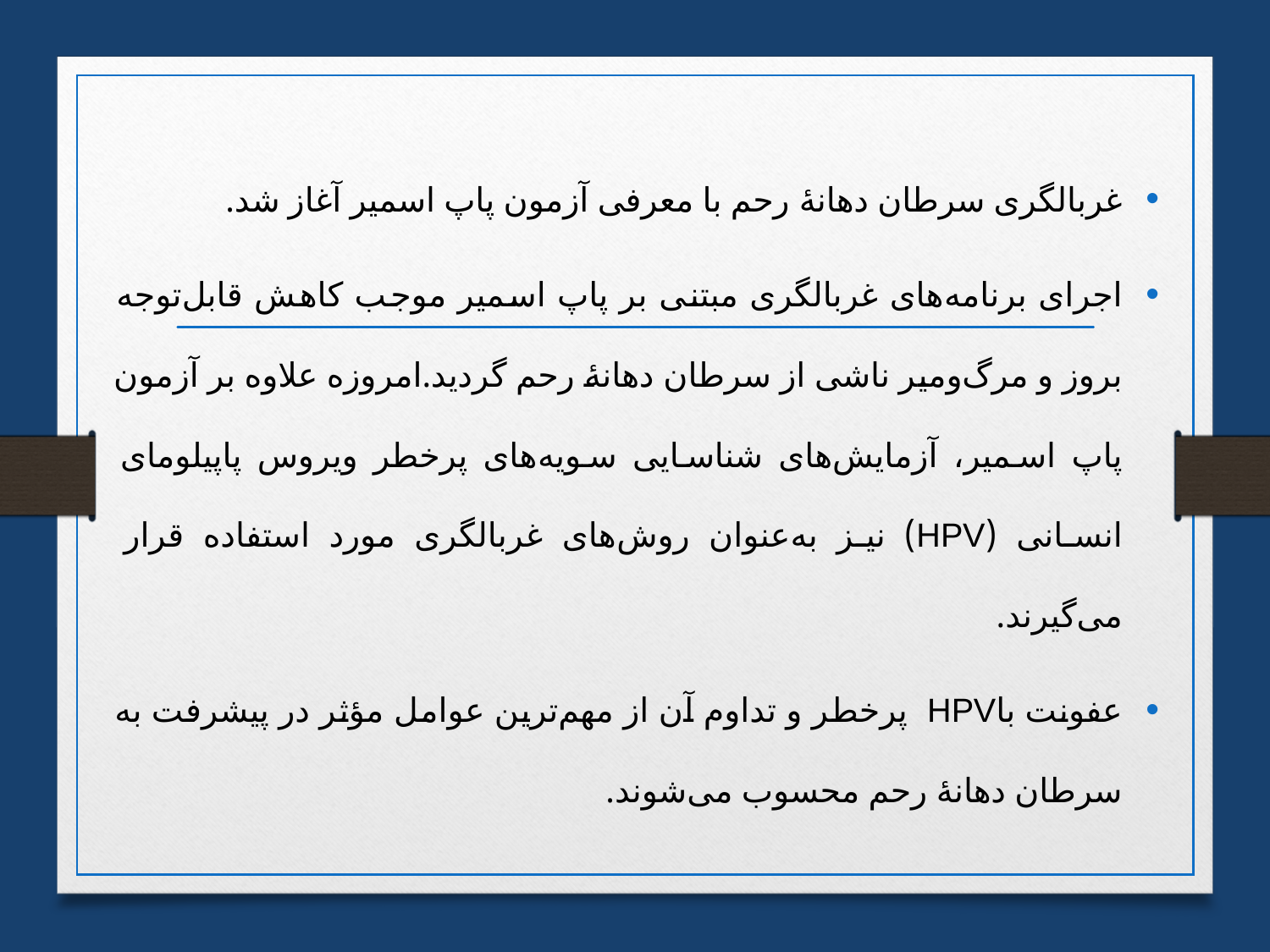

غربالگری سرطان دهانهٔ رحم با معرفی آزمون پاپ اسمیر آغاز شد.
اجرای برنامه‌های غربالگری مبتنی بر پاپ اسمیر موجب کاهش قابل‌توجه بروز و مرگ‌ومیر ناشی از سرطان دهانهٔ رحم گردید.امروزه علاوه بر آزمون پاپ اسمیر، آزمایش‌های شناسایی سویه‌های پرخطر ویروس پاپیلومای انسانی (HPV) نیز به‌عنوان روش‌های غربالگری مورد استفاده قرار می‌گیرند.
عفونت باHPV  پرخطر و تداوم آن از مهم‌ترین عوامل مؤثر در پیشرفت به سرطان دهانهٔ رحم محسوب می‌شوند.